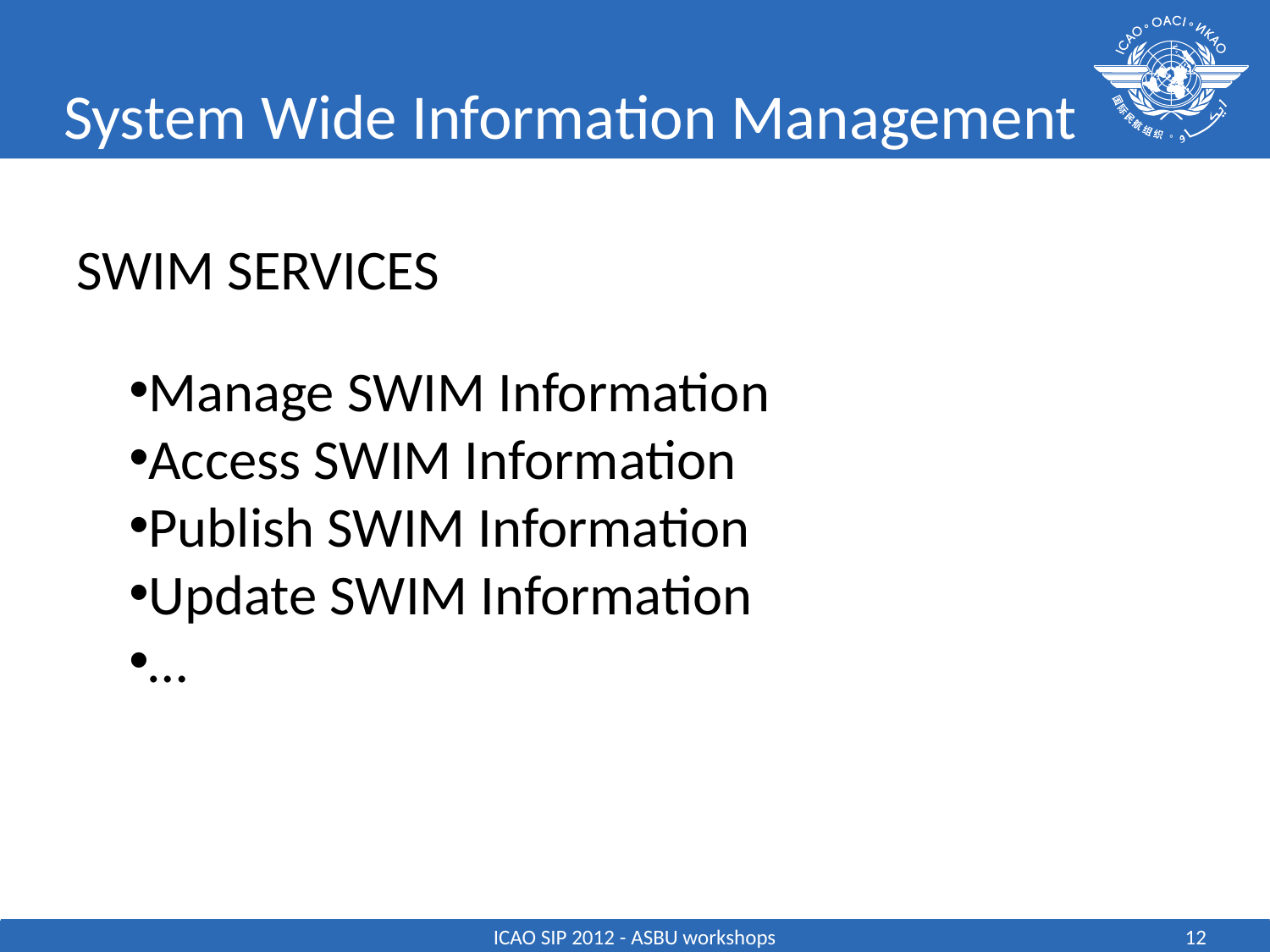

# System Wide Information Management
SWIM SERVICES
Manage SWIM Information
Access SWIM Information
Publish SWIM Information
Update SWIM Information
…
ICAO SIP 2012 - ASBU workshops
12